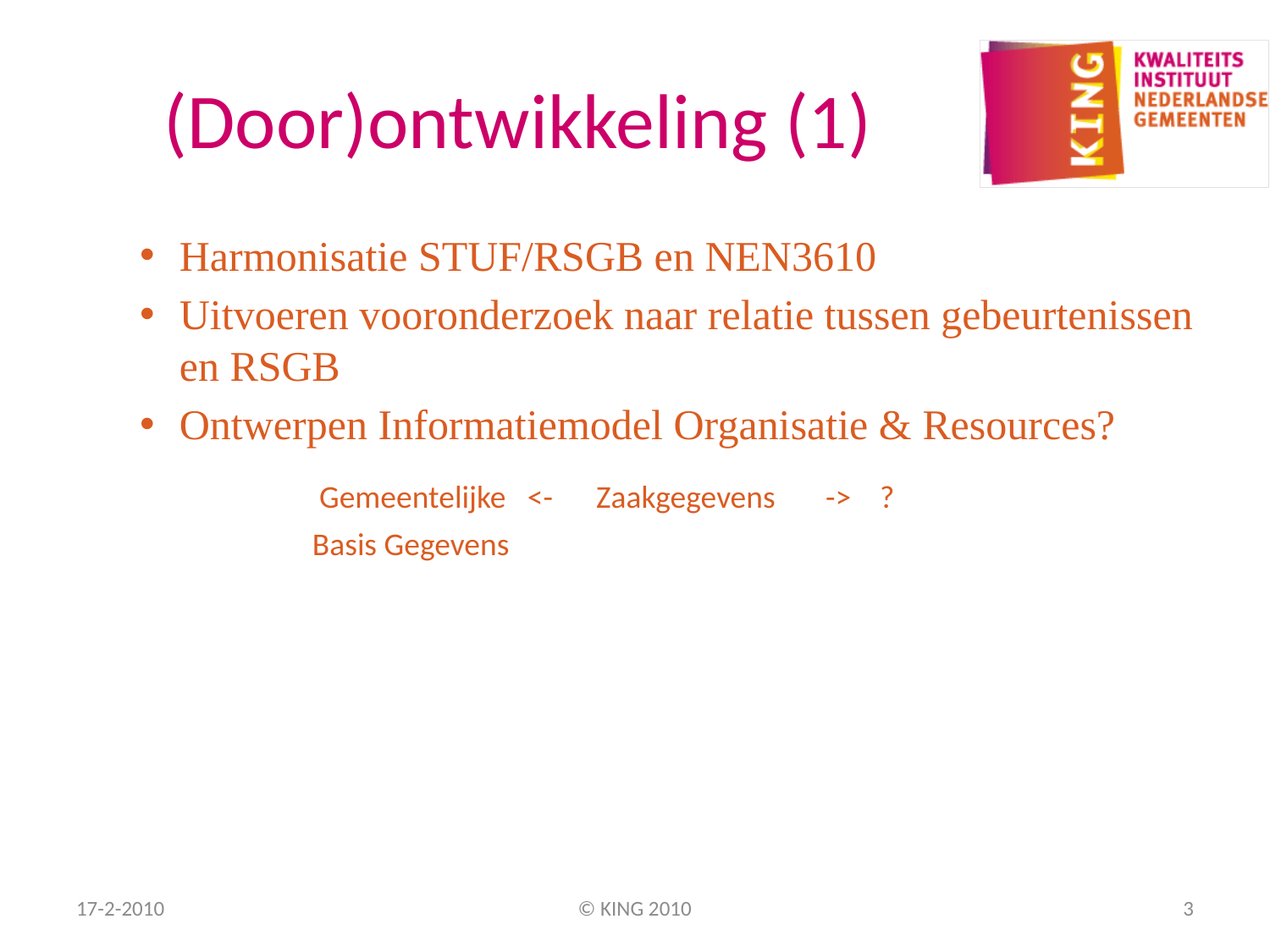

# (Door)ontwikkeling (1)
Harmonisatie STUF/RSGB en NEN3610
Uitvoeren vooronderzoek naar relatie tussen gebeurtenissen en RSGB
Ontwerpen Informatiemodel Organisatie & Resources?
                Gemeentelijke   <-      Zaakgegevens       ->    ?
                        Basis Gegevens
17-2-2010
© KING 2010
3